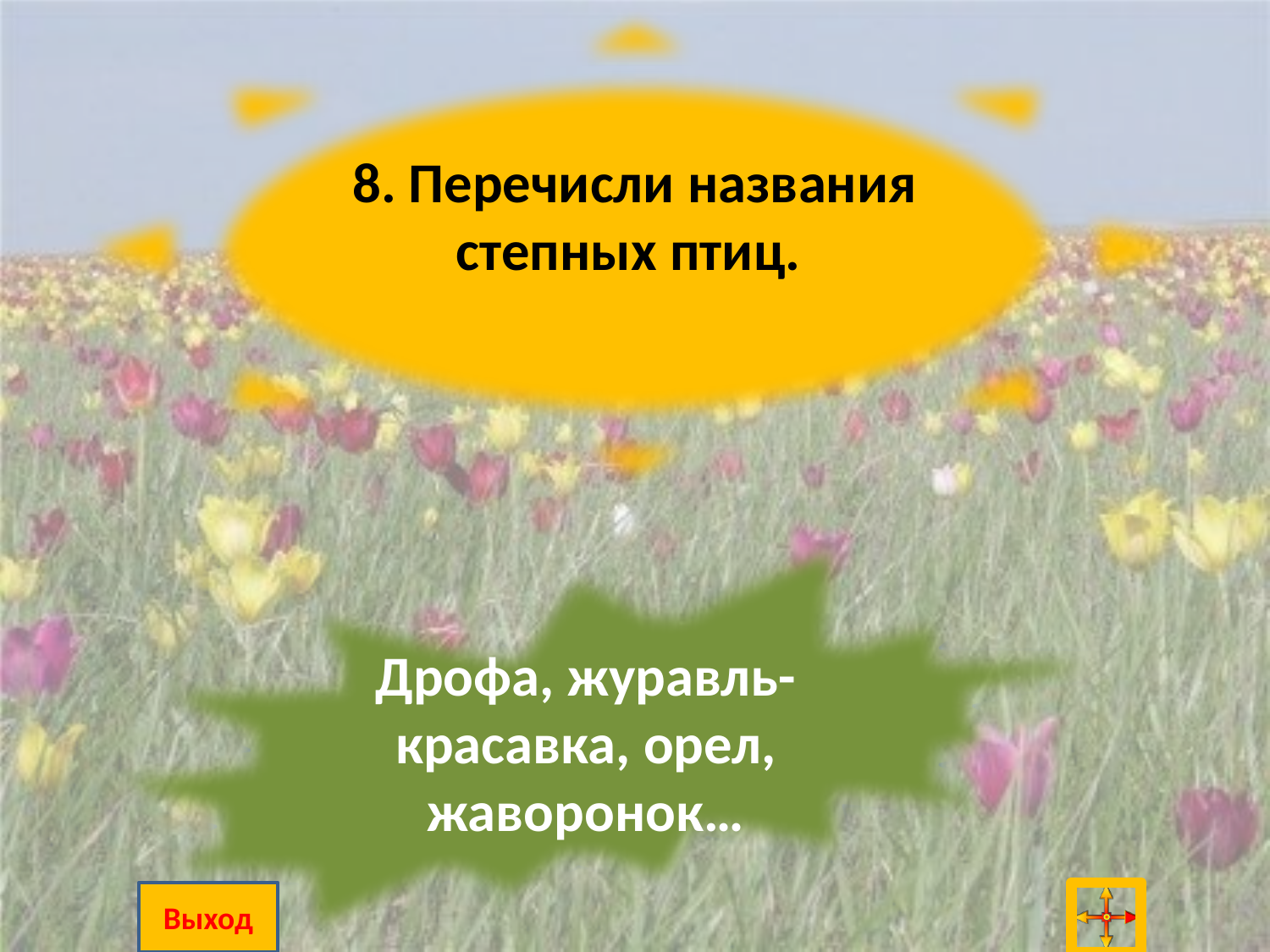

8. Перечисли названия степных птиц.

Дрофа, журавль-красавка, орел, жаворонок…
Выход